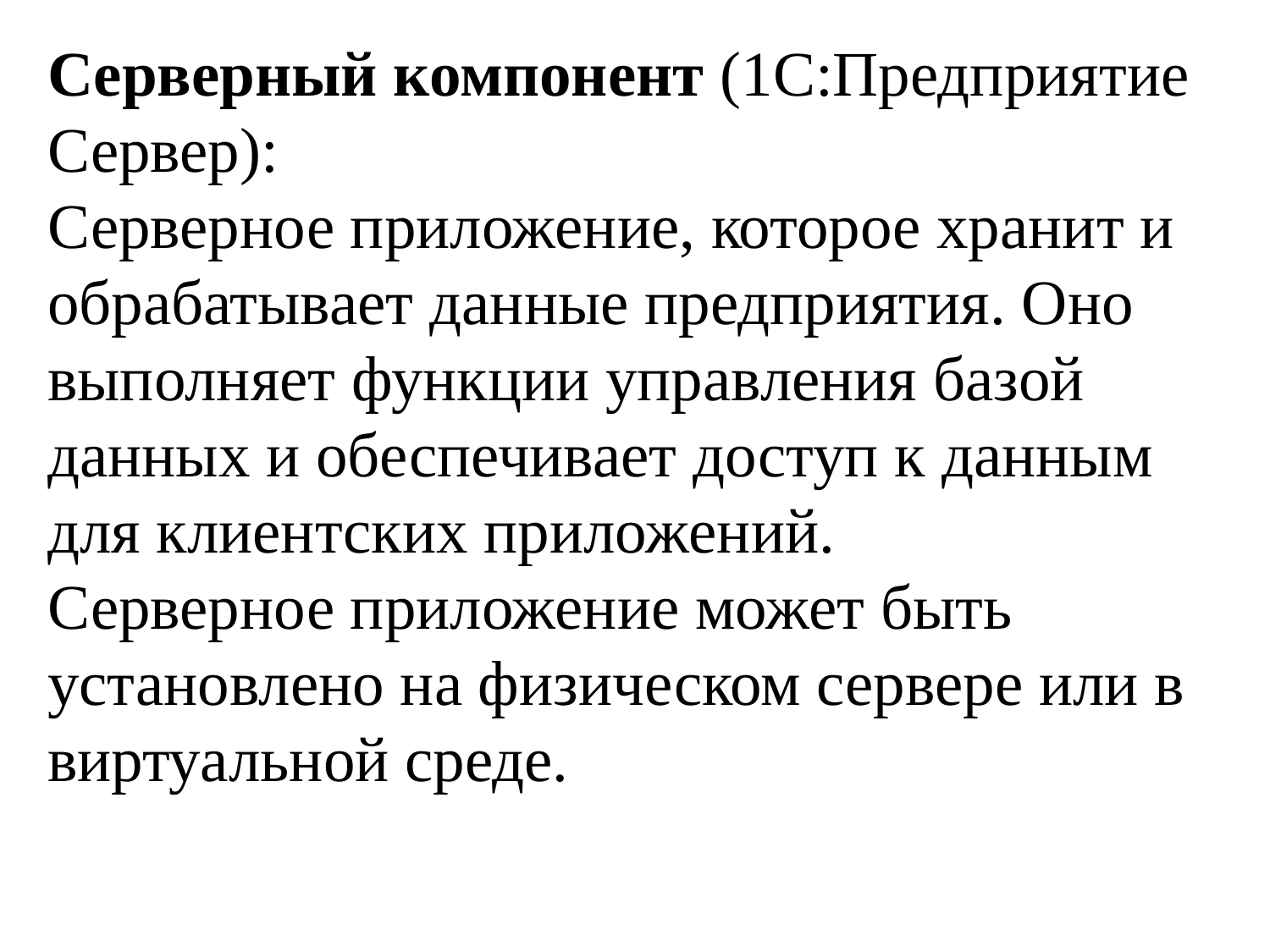

Серверный компонент (1C:Предприятие Сервер):
Серверное приложение, которое хранит и обрабатывает данные предприятия. Оно выполняет функции управления базой данных и обеспечивает доступ к данным для клиентских приложений.
Серверное приложение может быть установлено на физическом сервере или в виртуальной среде.